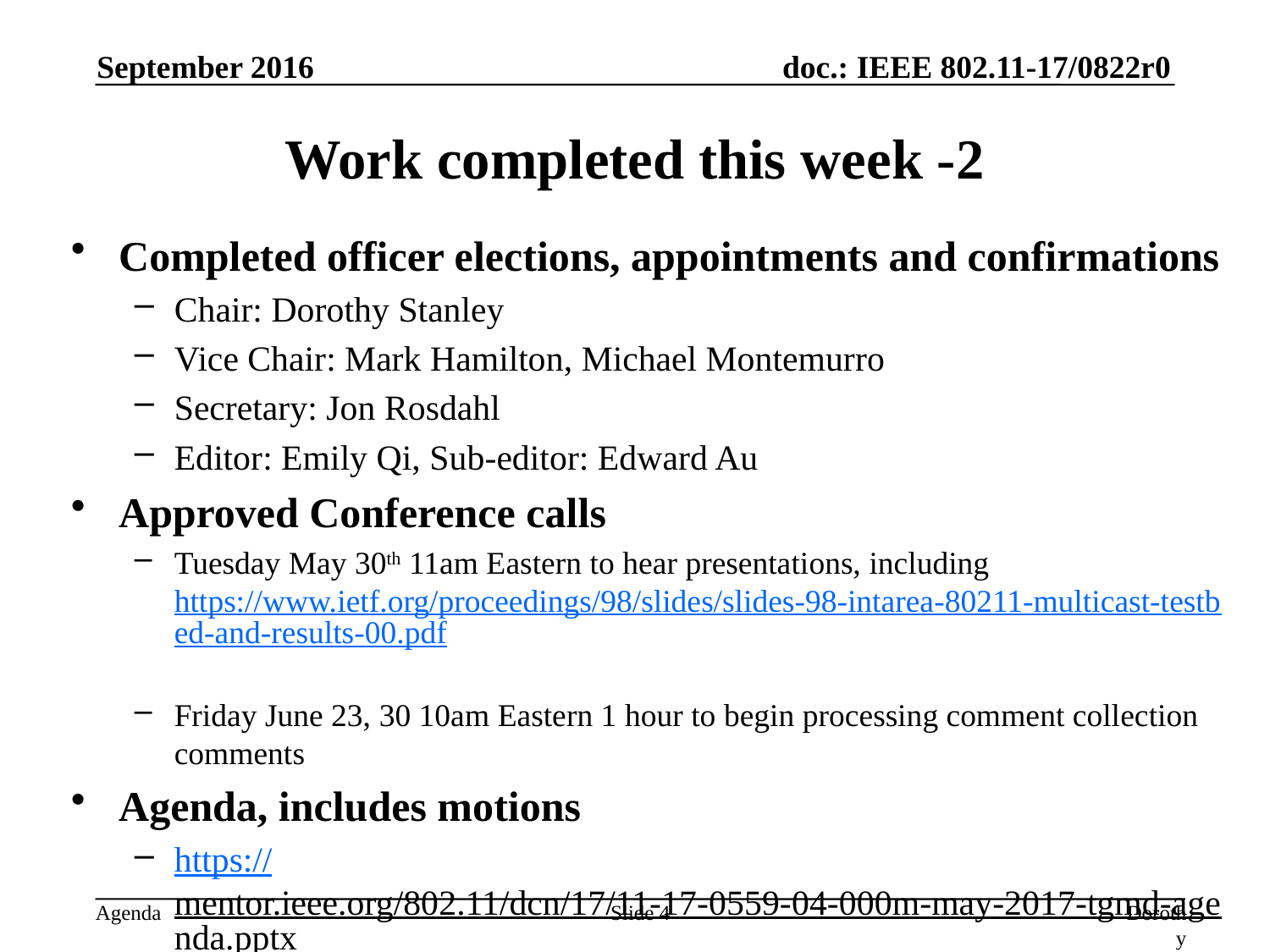

September 2016
# Work completed this week -2
Completed officer elections, appointments and confirmations
Chair: Dorothy Stanley
Vice Chair: Mark Hamilton, Michael Montemurro
Secretary: Jon Rosdahl
Editor: Emily Qi, Sub-editor: Edward Au
Approved Conference calls
Tuesday May 30th 11am Eastern to hear presentations, including  https://www.ietf.org/proceedings/98/slides/slides-98-intarea-80211-multicast-testbed-and-results-00.pdf
Friday June 23, 30 10am Eastern 1 hour to begin processing comment collection comments
Agenda, includes motions
https://mentor.ieee.org/802.11/dcn/17/11-17-0559-04-000m-may-2017-tgmd-agenda.pptx
Slide 4
Dorothy Stanley, HP Enterprise